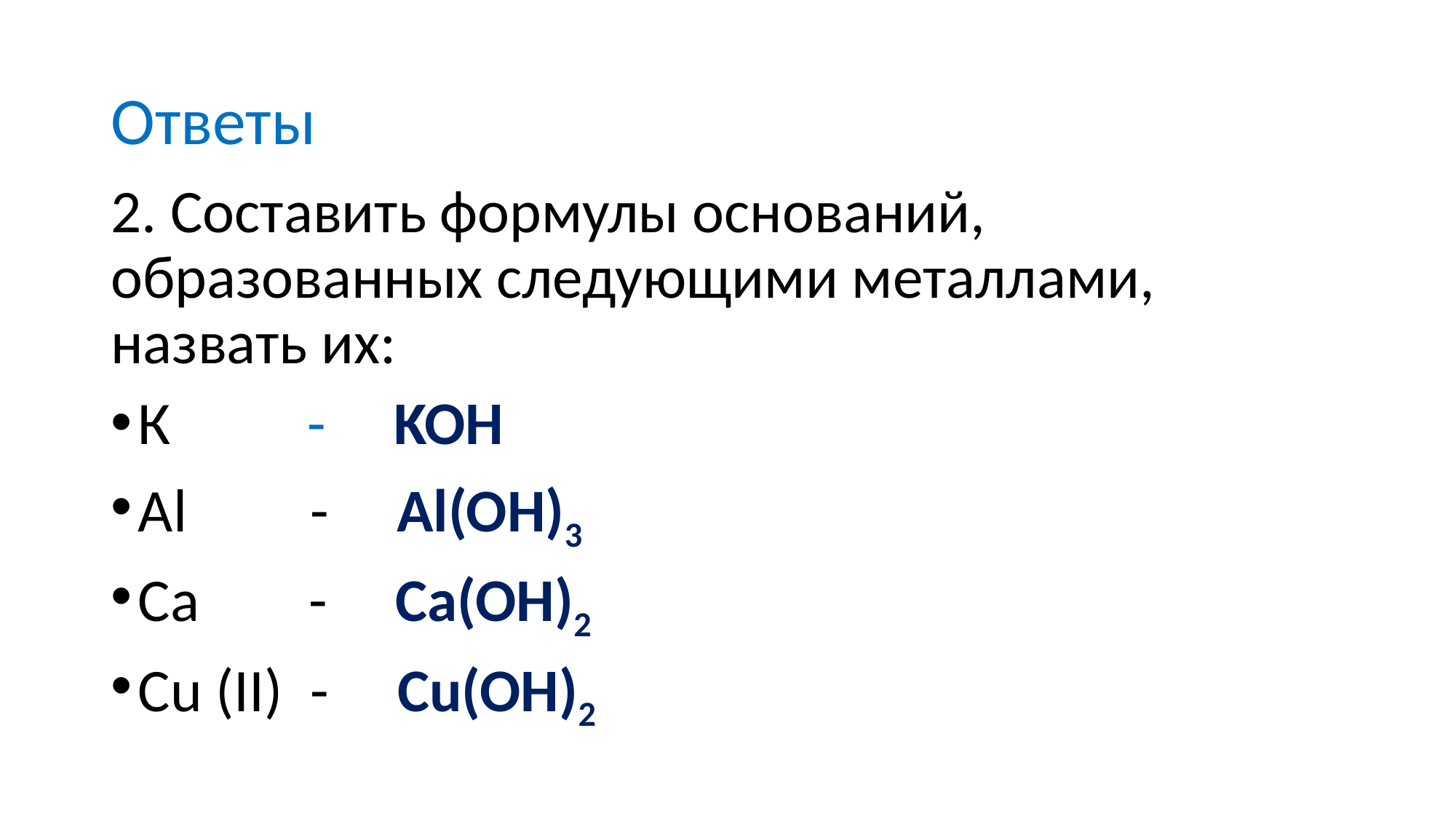

# Ответы
2. Составить формулы оснований, образованных следующими металлами, назвать их:
К          -     KOH
Al         -     Al(OH)3
Ca        -     Ca(OH)2
Cu (II)  -     Cu(OH)2